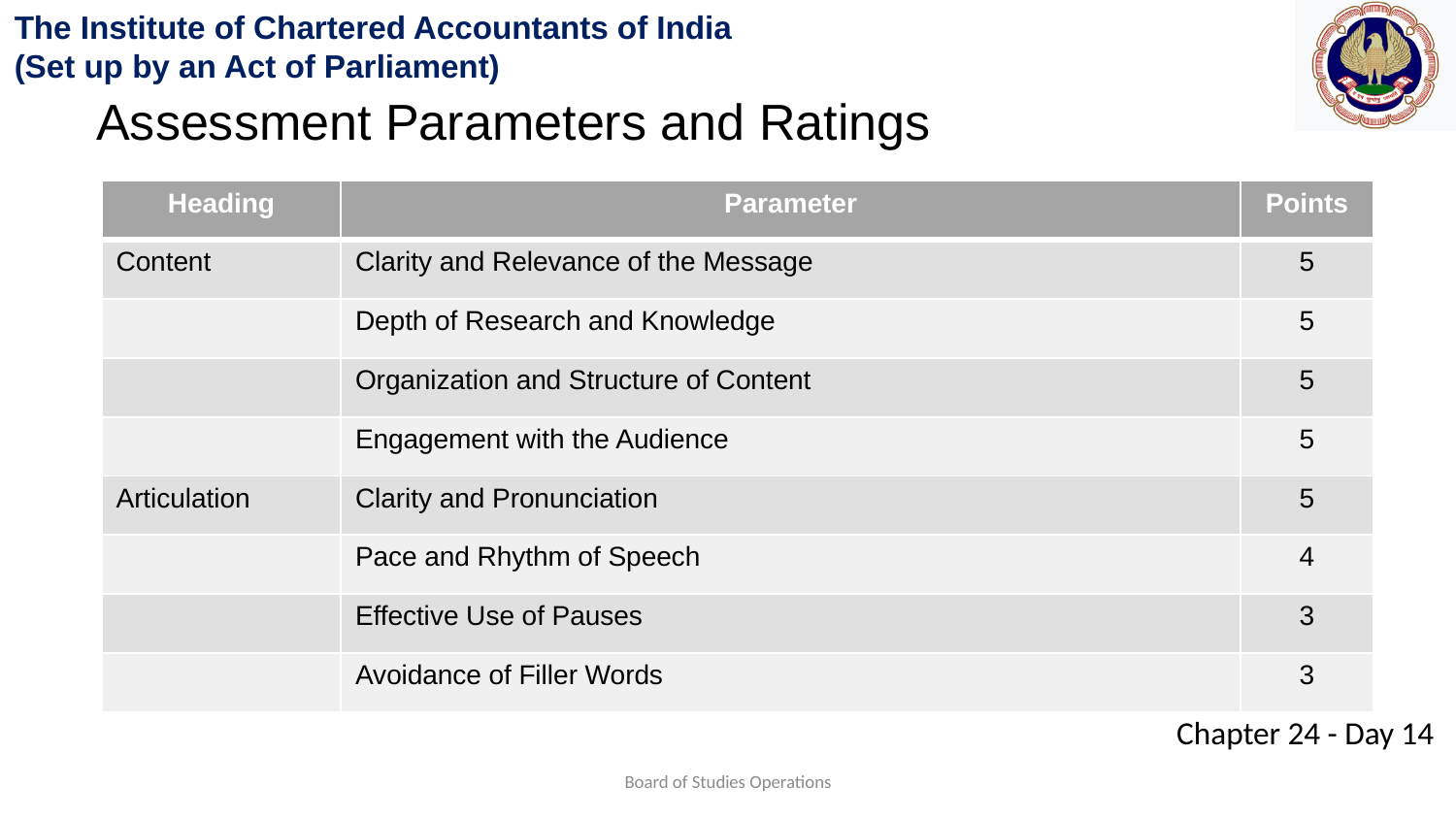

Assessment Parameters and Ratings

| Heading | Parameter | Points |
| --- | --- | --- |
| Content | Clarity and Relevance of the Message | 5 |
|  | Depth of Research and Knowledge | 5 |
|  | Organization and Structure of Content | 5 |
|  | Engagement with the Audience | 5 |
| Articulation | Clarity and Pronunciation | 5 |
|  | Pace and Rhythm of Speech | 4 |
|  | Effective Use of Pauses | 3 |
|  | Avoidance of Filler Words | 3 |
Board of Studies Operations